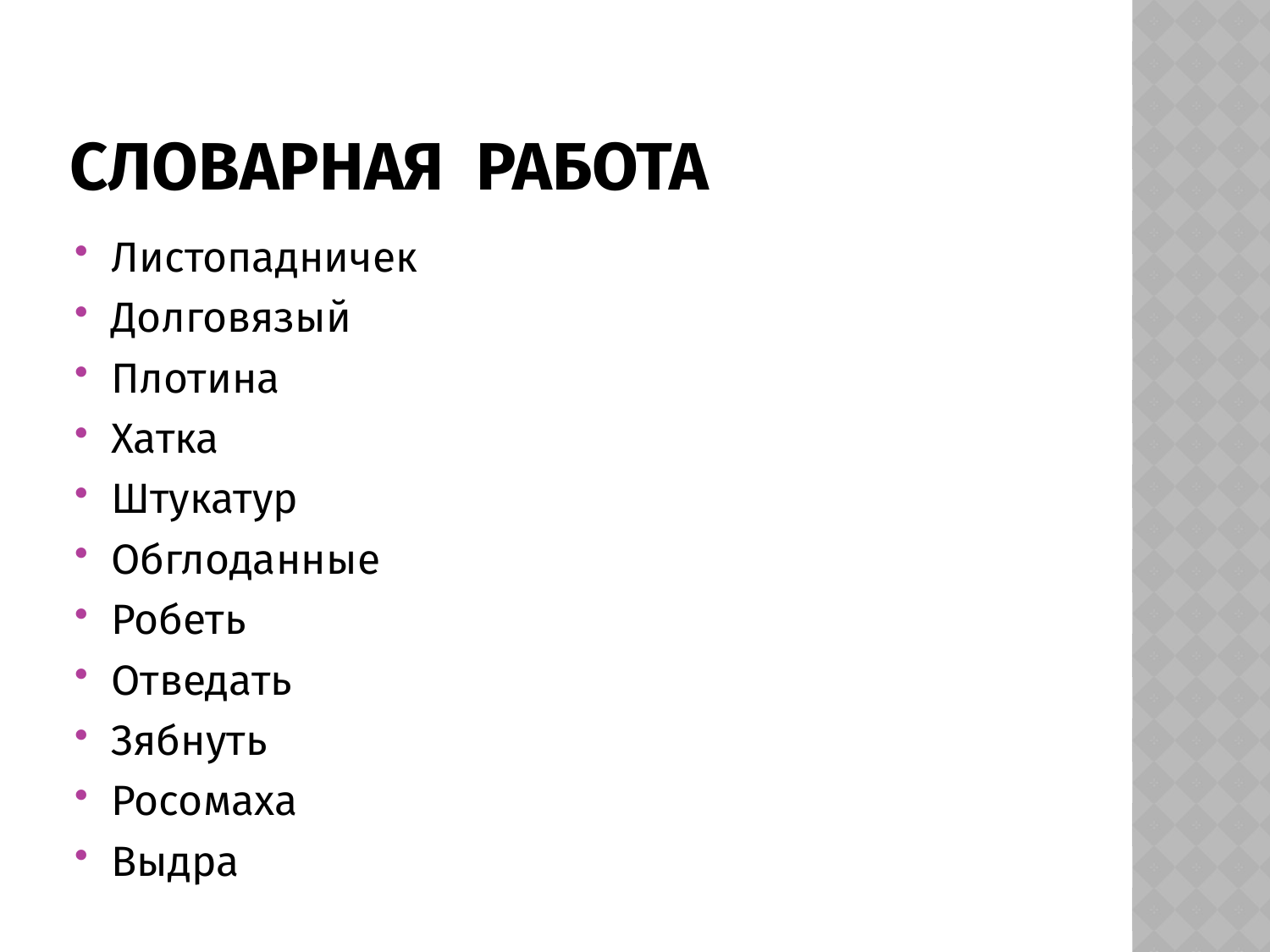

# Словарная  работа
Листопадничек
Долговязый
Плотина
Хатка
Штукатур
Обглоданные
Робеть
Отведать
Зябнуть
Росомаха
Выдра